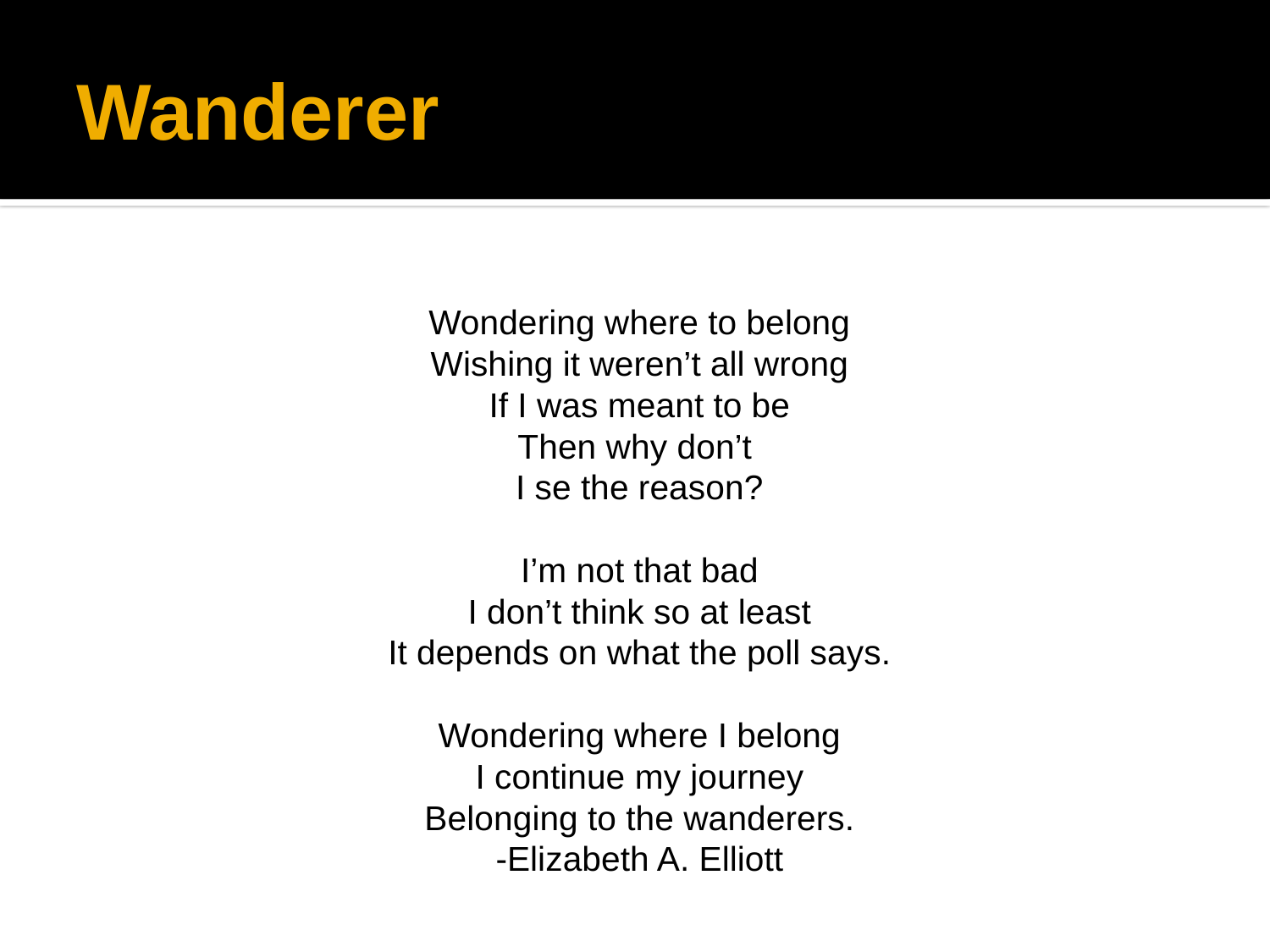

# Wanderer

Wondering where to belong
Wishing it weren’t all wrong
If I was meant to be
Then why don’t
I se the reason?

I’m not that bad
I don’t think so at least
It depends on what the poll says.

Wondering where I belong
I continue my journey
Belonging to the wanderers.
-Elizabeth A. Elliott